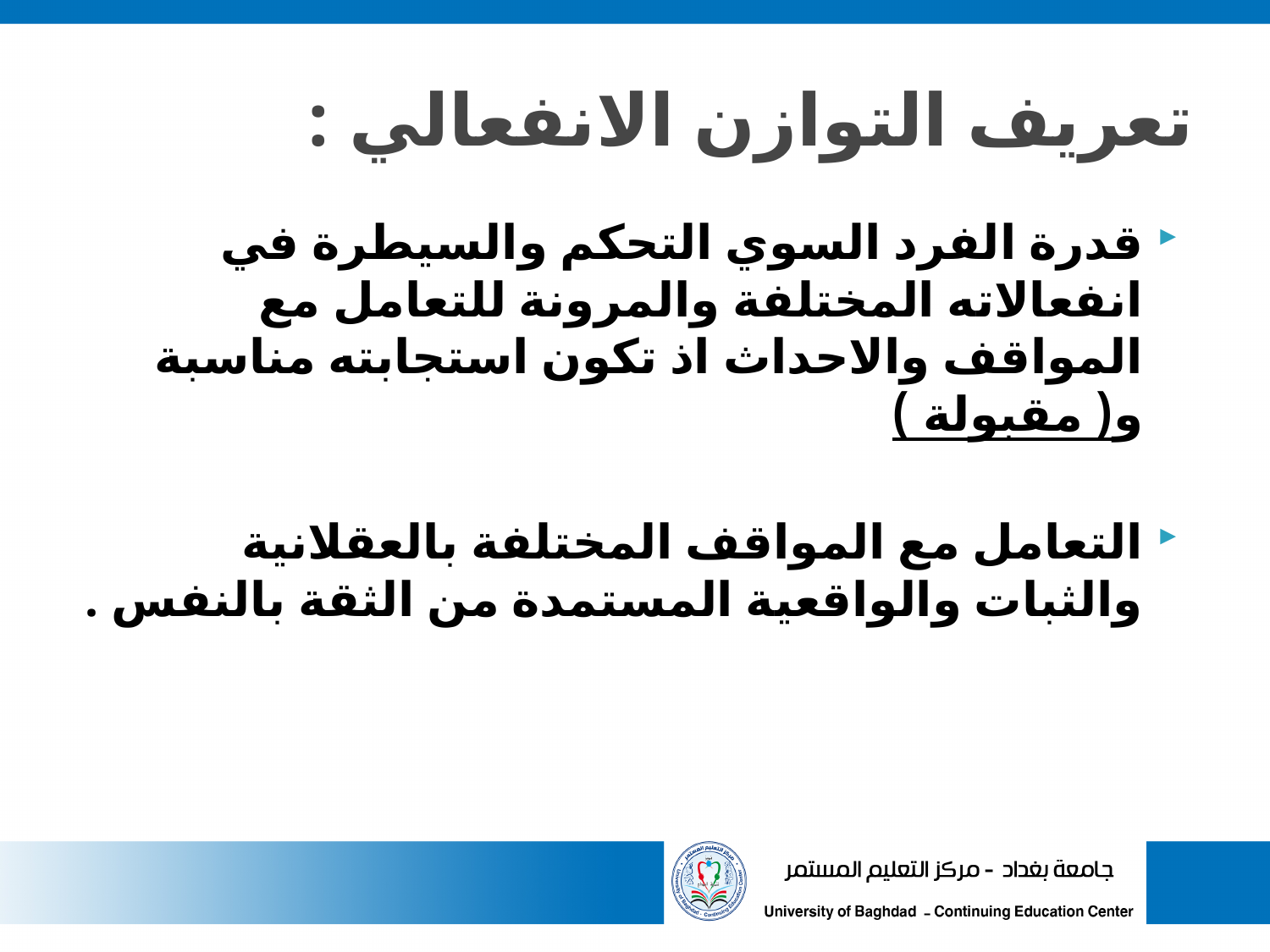

# تعريف التوازن الانفعالي :
قدرة الفرد السوي التحكم والسيطرة في انفعالاته المختلفة والمرونة للتعامل مع المواقف والاحداث اذ تكون استجابته مناسبة و( مقبولة )

التعامل مع المواقف المختلفة بالعقلانية والثبات والواقعية المستمدة من الثقة بالنفس .